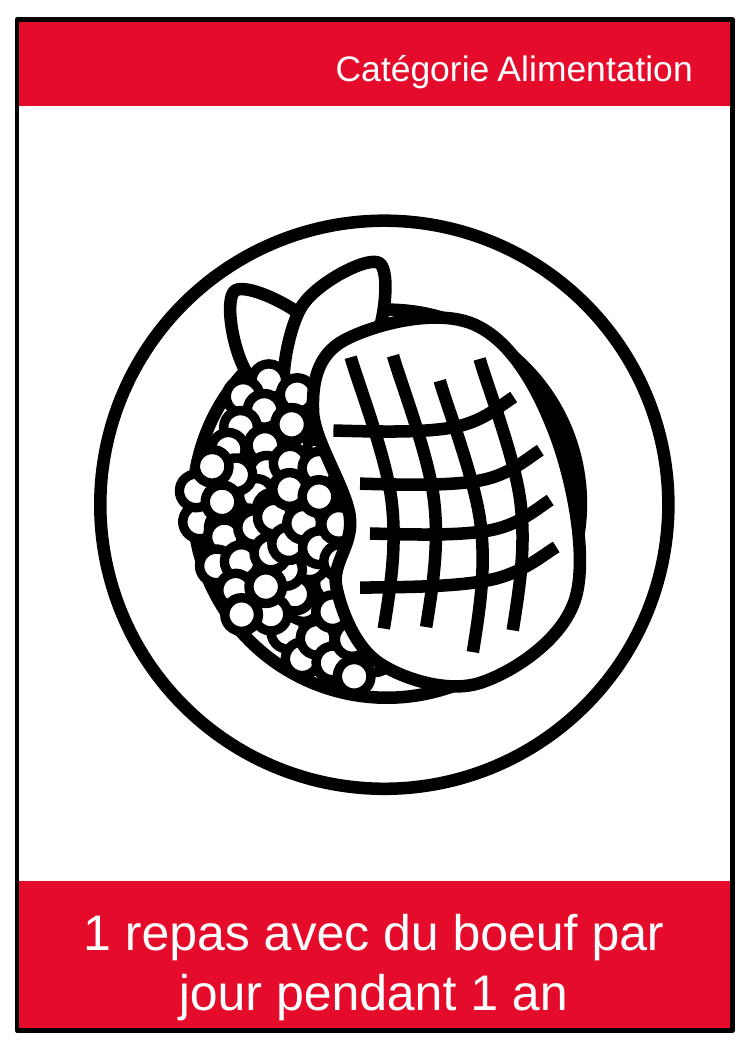

Catégorie Alimentation

1 repas avec du boeuf par jour pendant 1 an